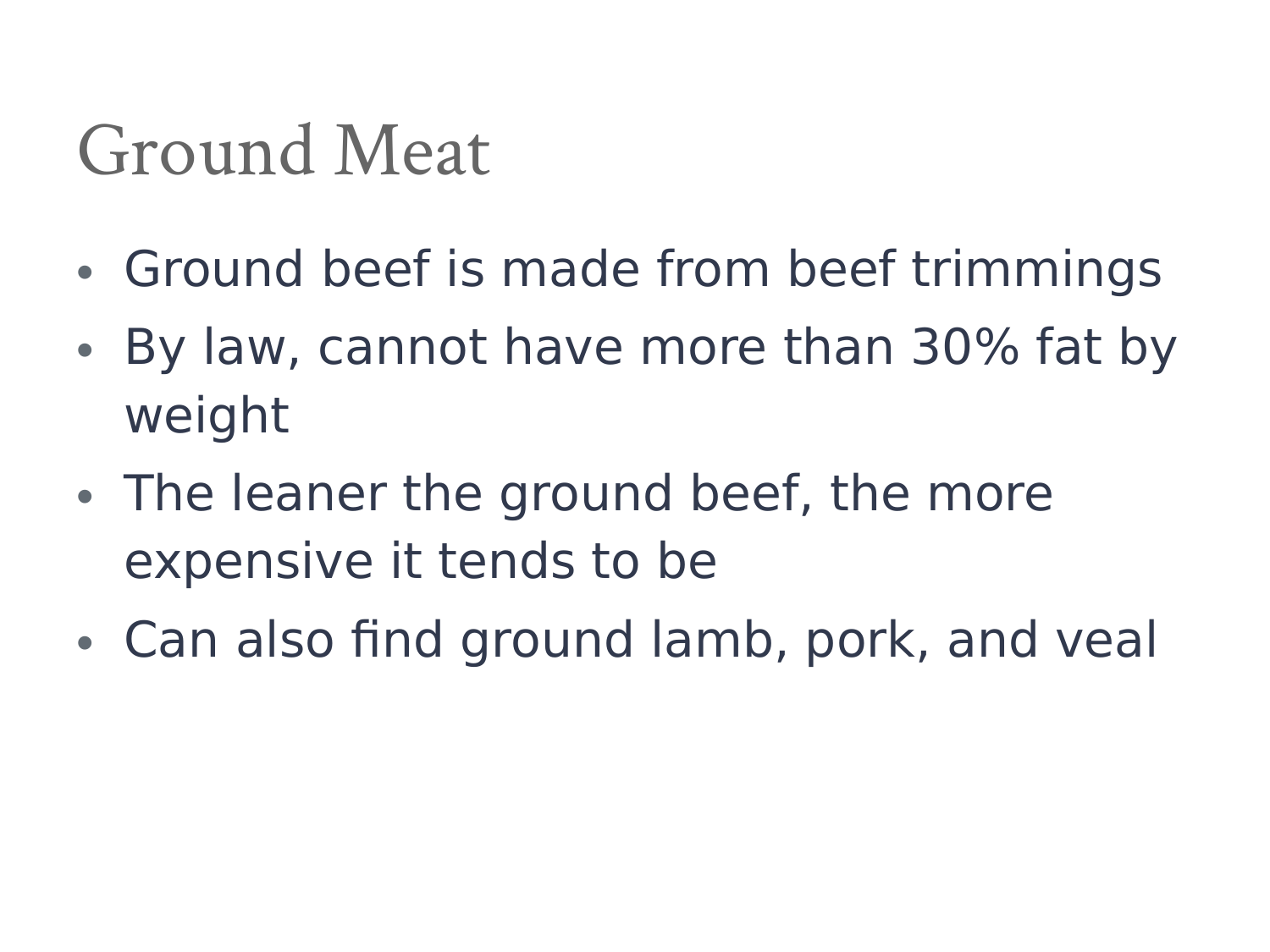

# Ground Meat
Ground beef is made from beef trimmings
By law, cannot have more than 30% fat by weight
The leaner the ground beef, the more expensive it tends to be
Can also find ground lamb, pork, and veal